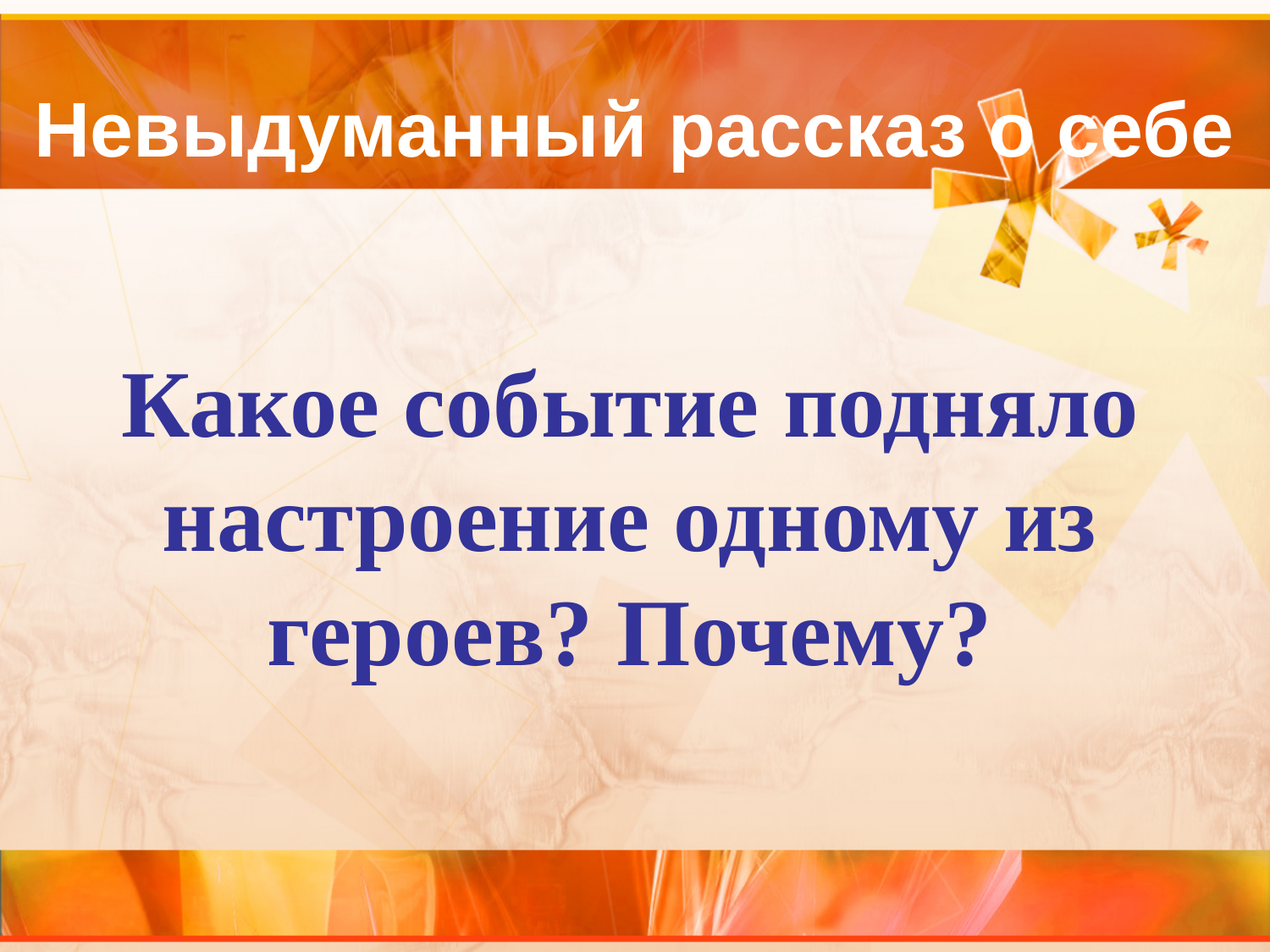

# Невыдуманный рассказ о себе
Какое событие подняло настроение одному из героев? Почему?